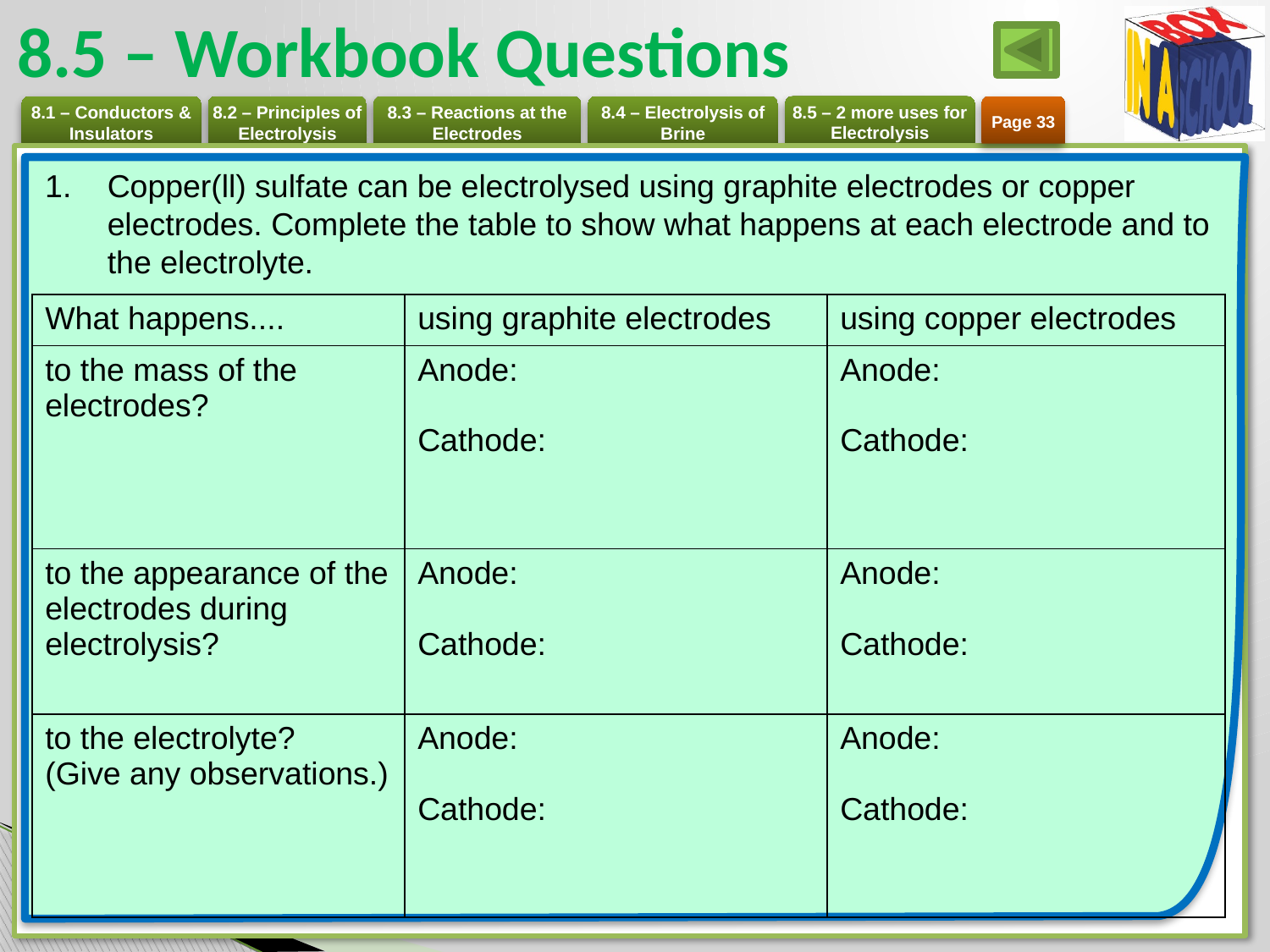

# 8.5 – Workbook Questions

Page 33

Copper(ll) sulfate can be electrolysed using graphite electrodes or copper electrodes. Complete the table to show what happens at each electrode and to the electrolyte.
| What happens.... | using graphite electrodes | using copper electrodes |
| --- | --- | --- |
| to the mass of the electrodes? | Anode: Cathode: | Anode: Cathode: |
| to the appearance of the electrodes during electrolysis? | Anode: Cathode: | Anode: Cathode: |
| to the electrolyte? (Give any observations.) | Anode: Cathode: | Anode: Cathode: |